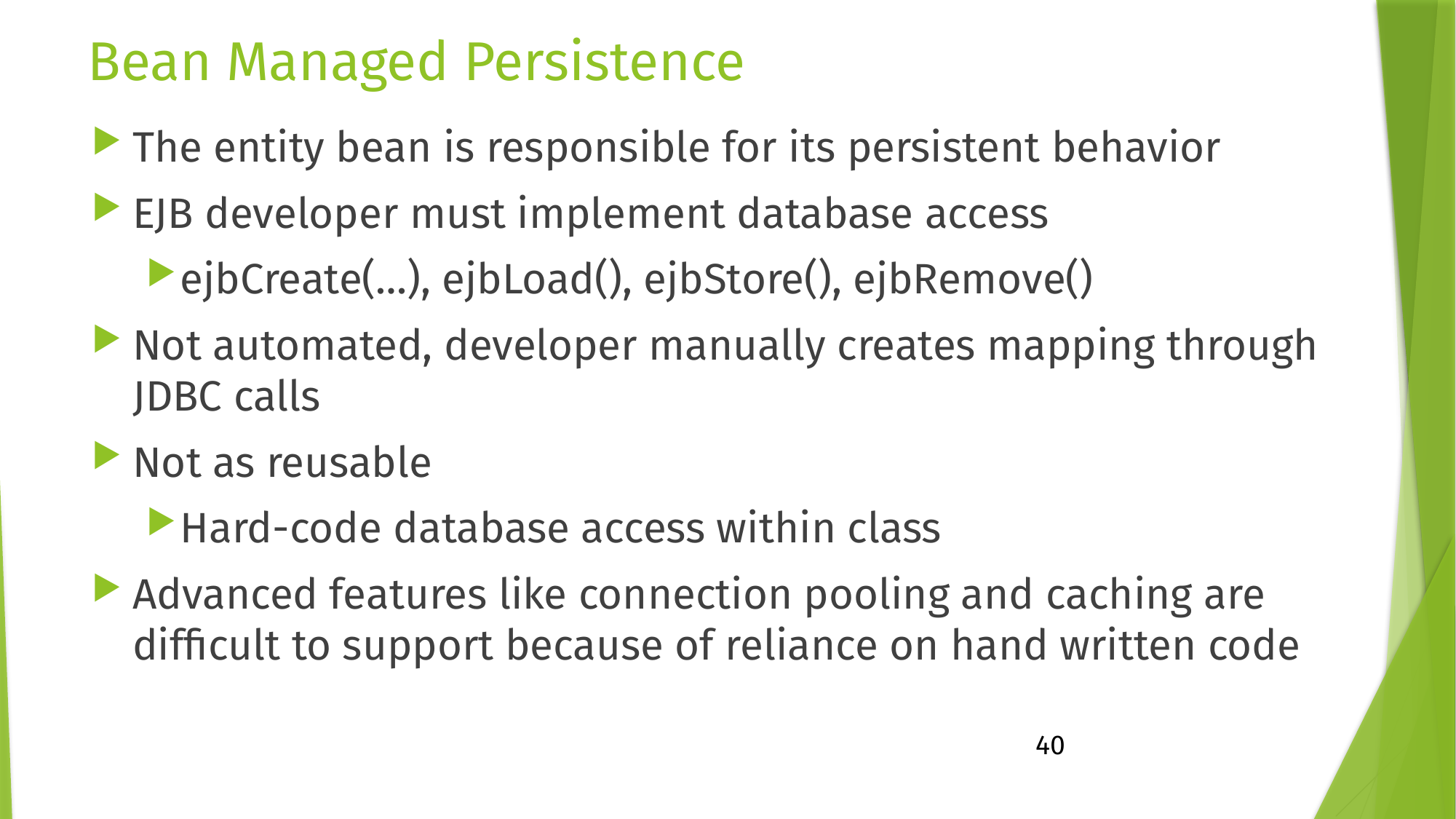

# Bean Managed Persistence
The entity bean is responsible for its persistent behavior
EJB developer must implement database access
ejbCreate(…), ejbLoad(), ejbStore(), ejbRemove()
Not automated, developer manually creates mapping through JDBC calls
Not as reusable
Hard-code database access within class
Advanced features like connection pooling and caching are difficult to support because of reliance on hand written code
40